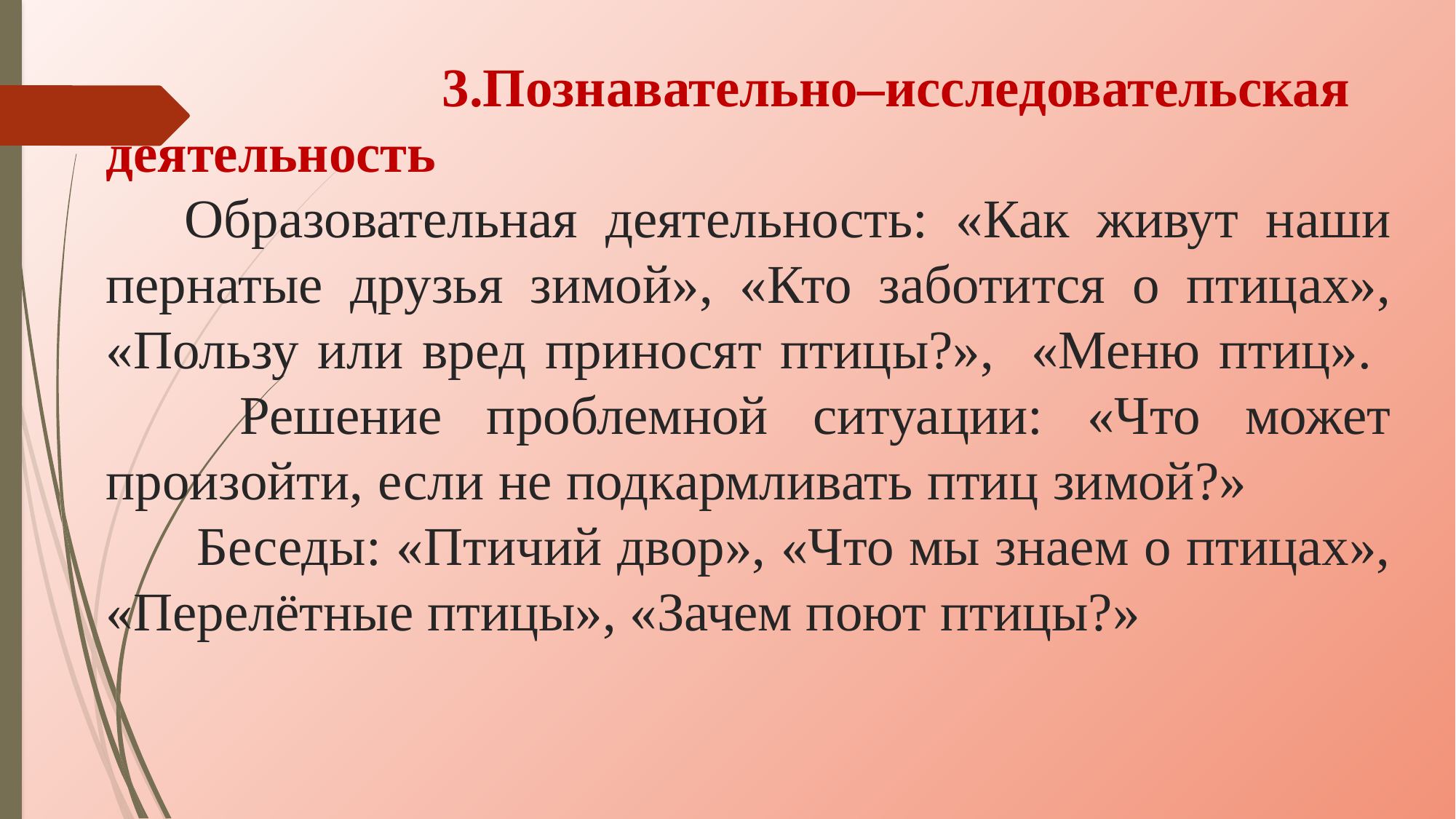

# 3.Познавательно–исследовательская  деятельность Образовательная деятельность: «Как живут наши пернатые друзья зимой», «Кто заботится о птицах», «Пользу или вред приносят птицы?»,  «Меню птиц». Решение проблемной ситуации: «Что может произойти, если не подкармливать птиц зимой?»                 Беседы: «Птичий двор», «Что мы знаем о птицах», «Перелётные птицы», «Зачем поют птицы?»